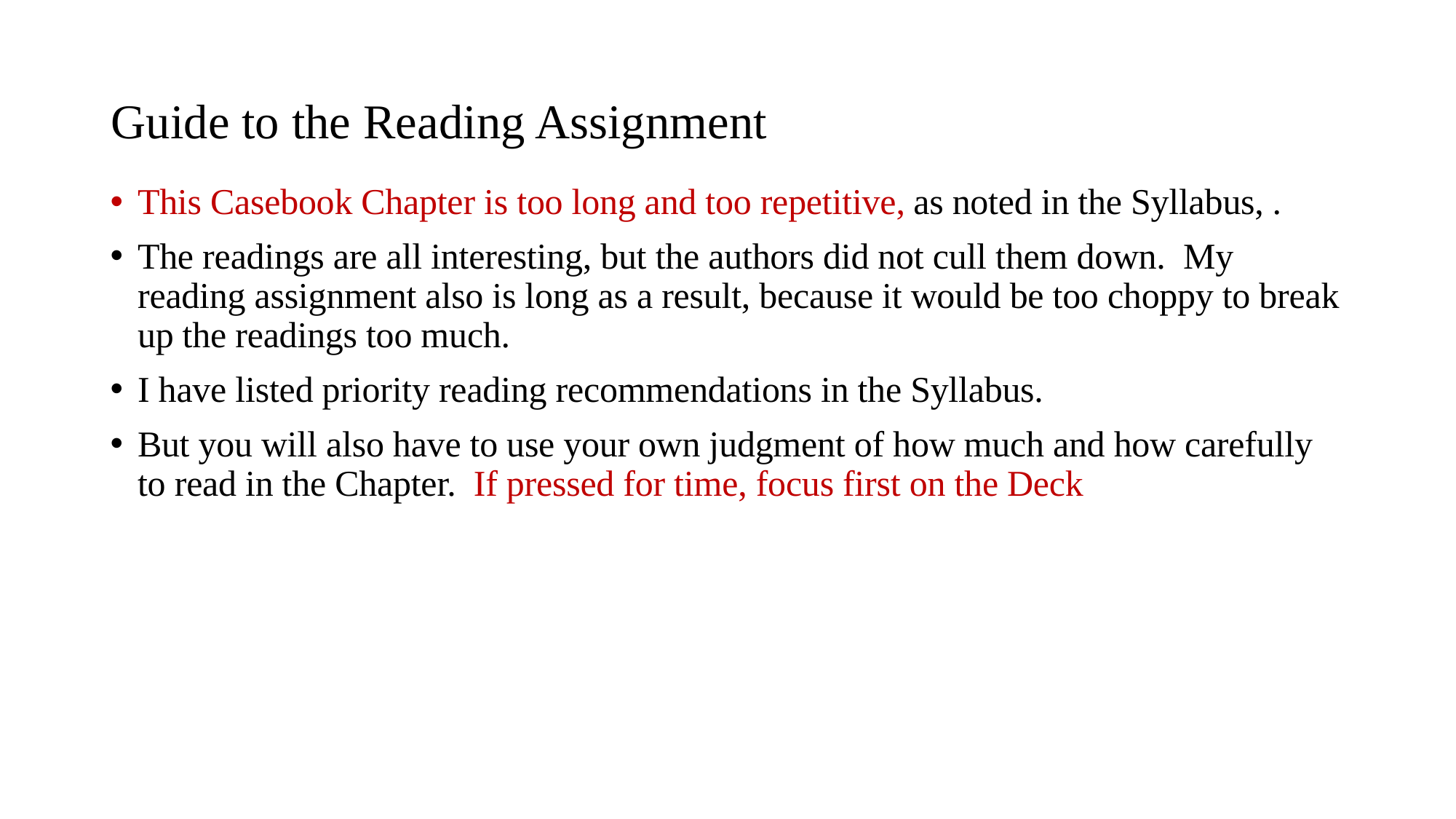

# Guide to the Reading Assignment
This Casebook Chapter is too long and too repetitive, as noted in the Syllabus, .
The readings are all interesting, but the authors did not cull them down.  My reading assignment also is long as a result, because it would be too choppy to break up the readings too much.
I have listed priority reading recommendations in the Syllabus.
But you will also have to use your own judgment of how much and how carefully to read in the Chapter.  If pressed for time, focus first on the Deck